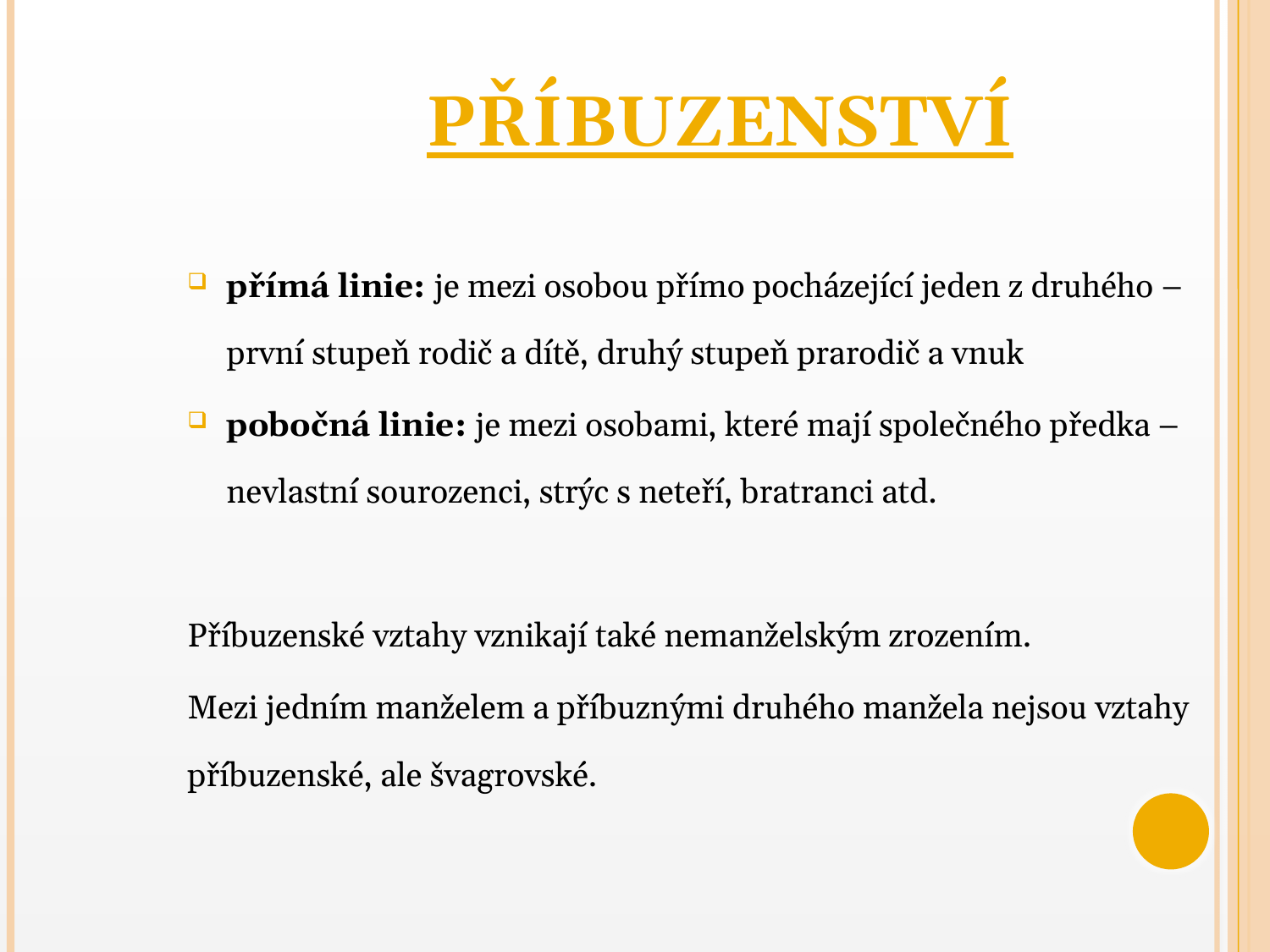

# PŘÍBUZENSTVÍ

přímá linie: je mezi osobou přímo pocházející jeden z druhého – první stupeň rodič a dítě, druhý stupeň prarodič a vnuk
pobočná linie: je mezi osobami, které mají společného předka – nevlastní sourozenci, strýc s neteří, bratranci atd.

Příbuzenské vztahy vznikají také nemanželským zrozením.
Mezi jedním manželem a příbuznými druhého manžela nejsou vztahy příbuzenské, ale švagrovské.